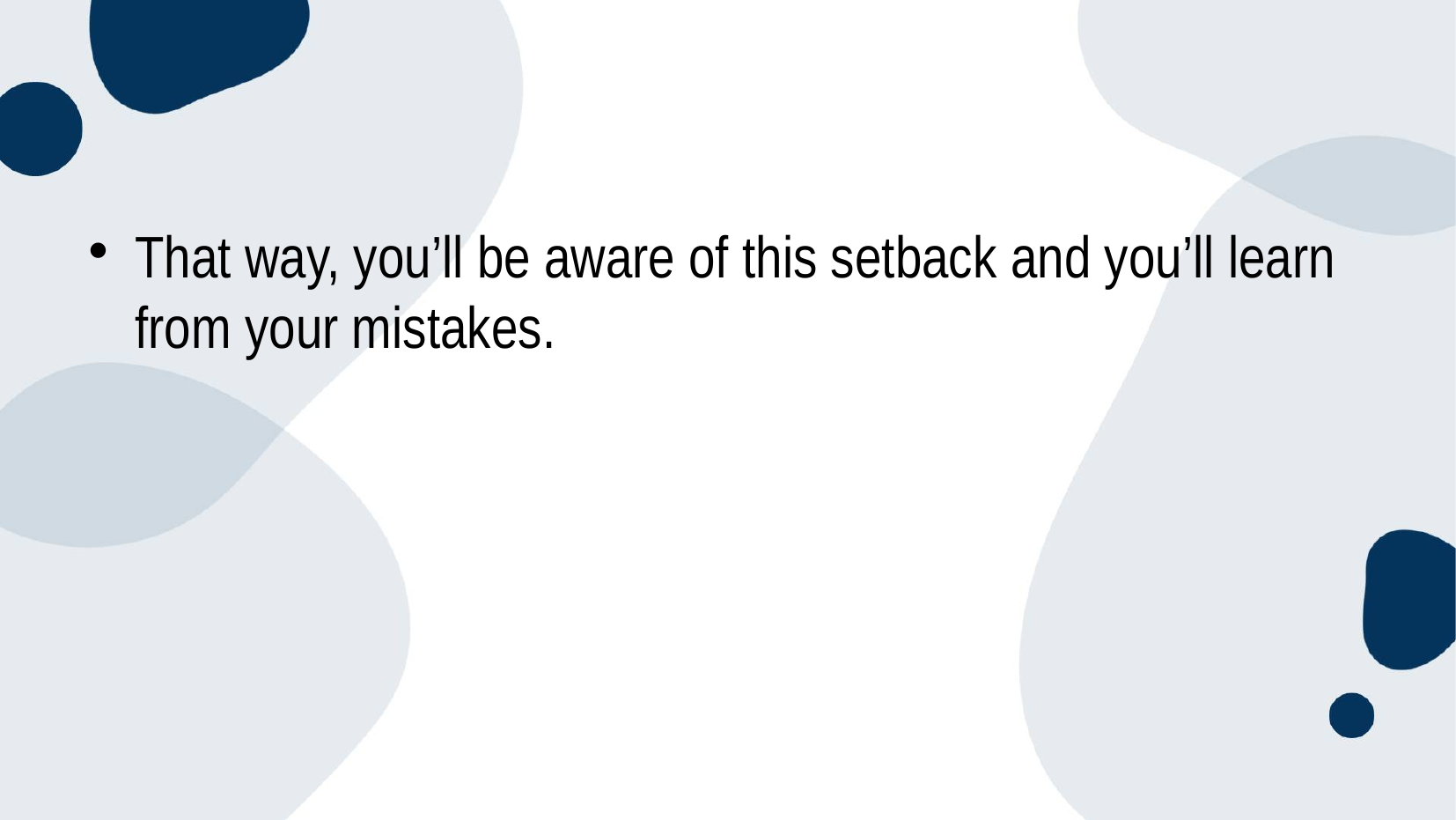

#
That way, you’ll be aware of this setback and you’ll learn from your mistakes.